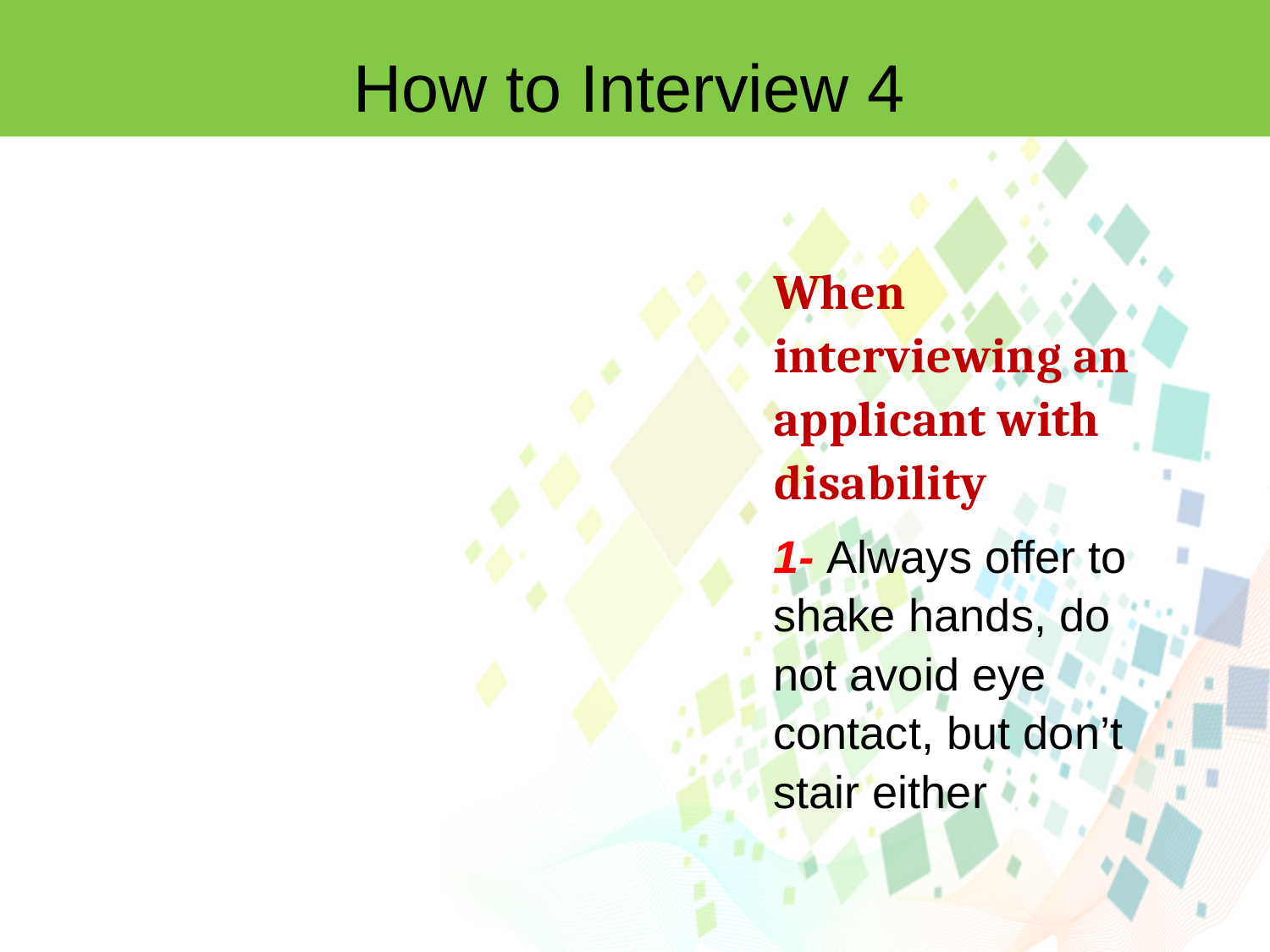

How to Interview 4
When interviewing an applicant with disability
1- Always offer to shake hands, do not avoid eye contact, but don’t stair either